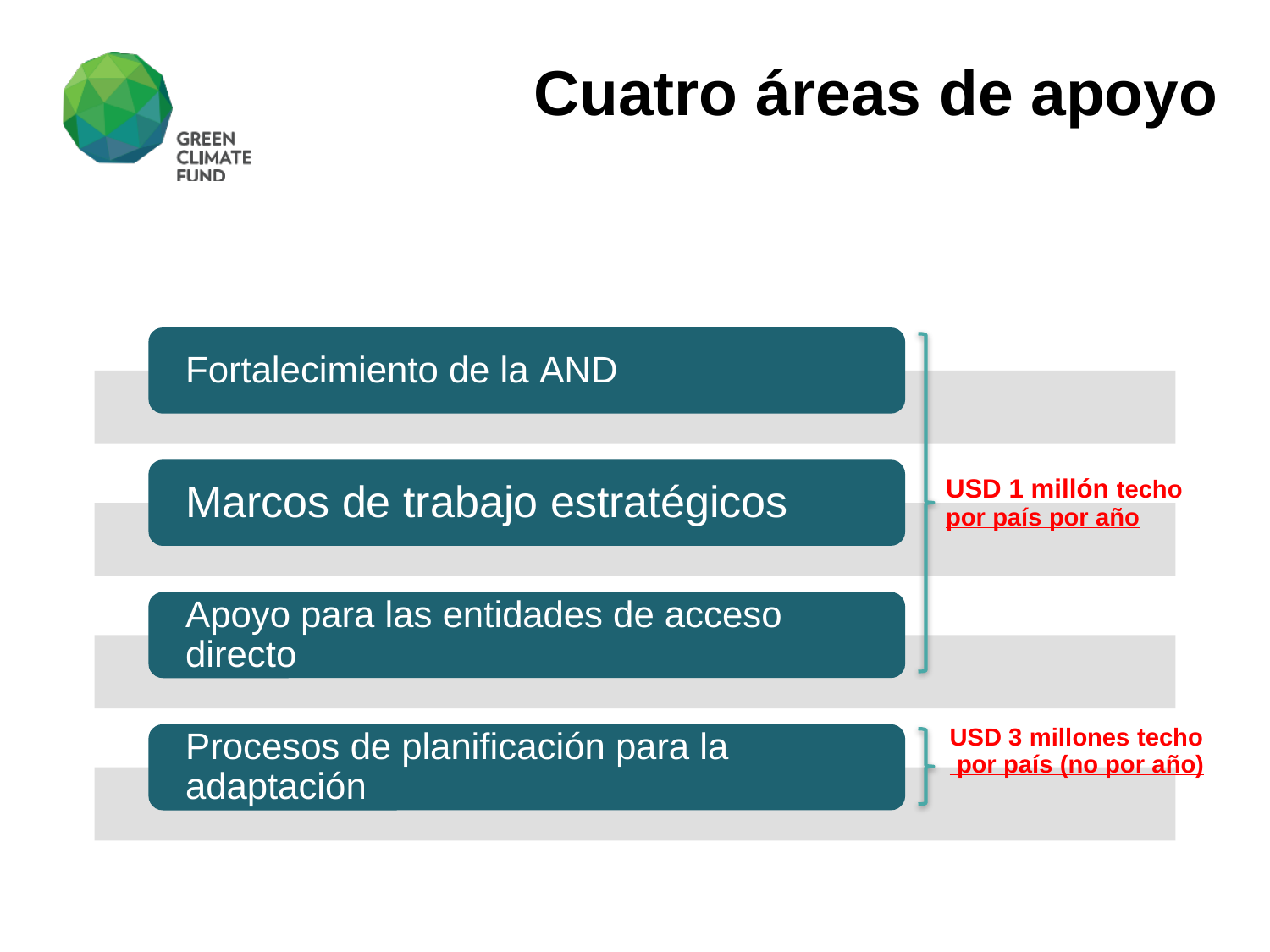

Cuatro áreas de apoyo
Fortalecimiento de la AND
Marcos de trabajo estratégicos
Apoyo para las entidades de acceso directo
Procesos de planificación para la adaptación

USD 1 millón techo
por país por año
USD 3 millones techo
 por país (no por año)